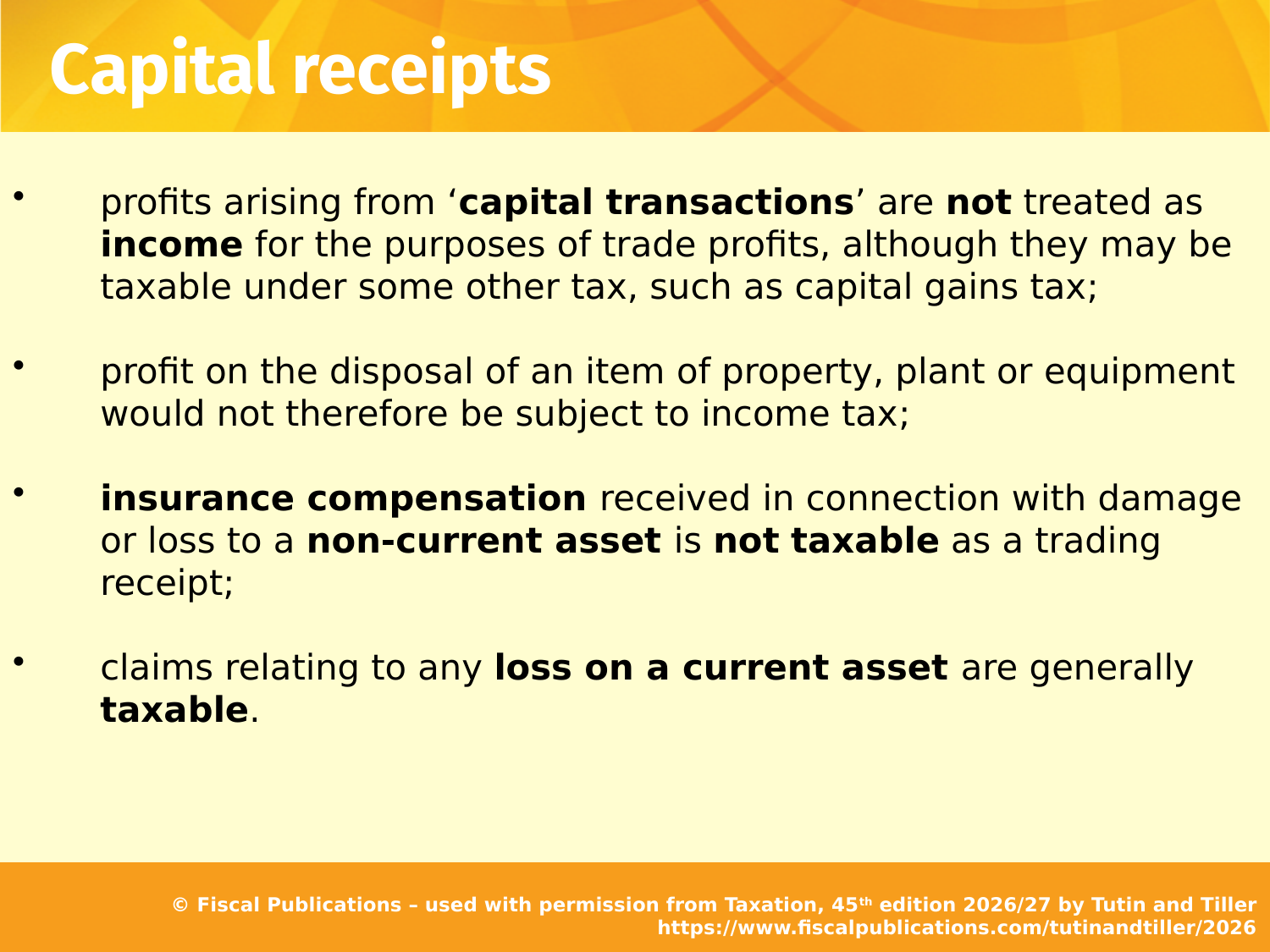

# Capital receipts

profits arising from ‘capital transactions’ are not treated as income for the purposes of trade profits, although they may be taxable under some other tax, such as capital gains tax;

profit on the disposal of an item of property, plant or equipment would not therefore be subject to income tax;

insurance compensation received in connection with damage or loss to a non-current asset is not taxable as a trading receipt;

claims relating to any loss on a current asset are generally taxable.